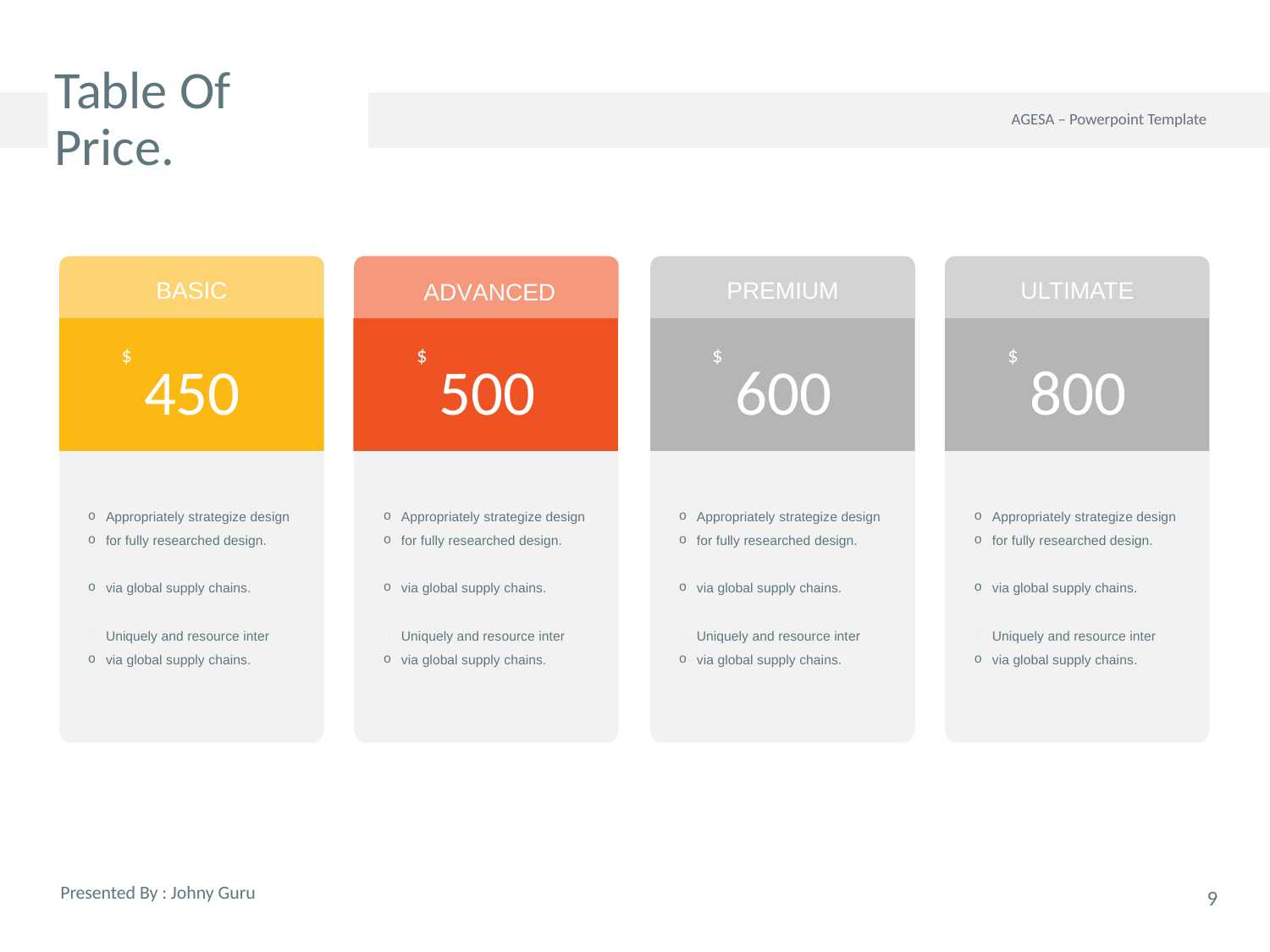

Table Of Price.

BASIC
PREMIUM
ULTIMATE
 ADVANCED

450
$
500
$
600
$
800
$

Appropriately strategize design
for fully researched design.

via global supply chains.

Uniquely and resource inter
via global supply chains.
Appropriately strategize design
for fully researched design.

via global supply chains.

Uniquely and resource inter
via global supply chains.
Appropriately strategize design
for fully researched design.

via global supply chains.

Uniquely and resource inter
via global supply chains.
Appropriately strategize design
for fully researched design.

via global supply chains.

Uniquely and resource inter
via global supply chains.
Presented By : Johny Guru